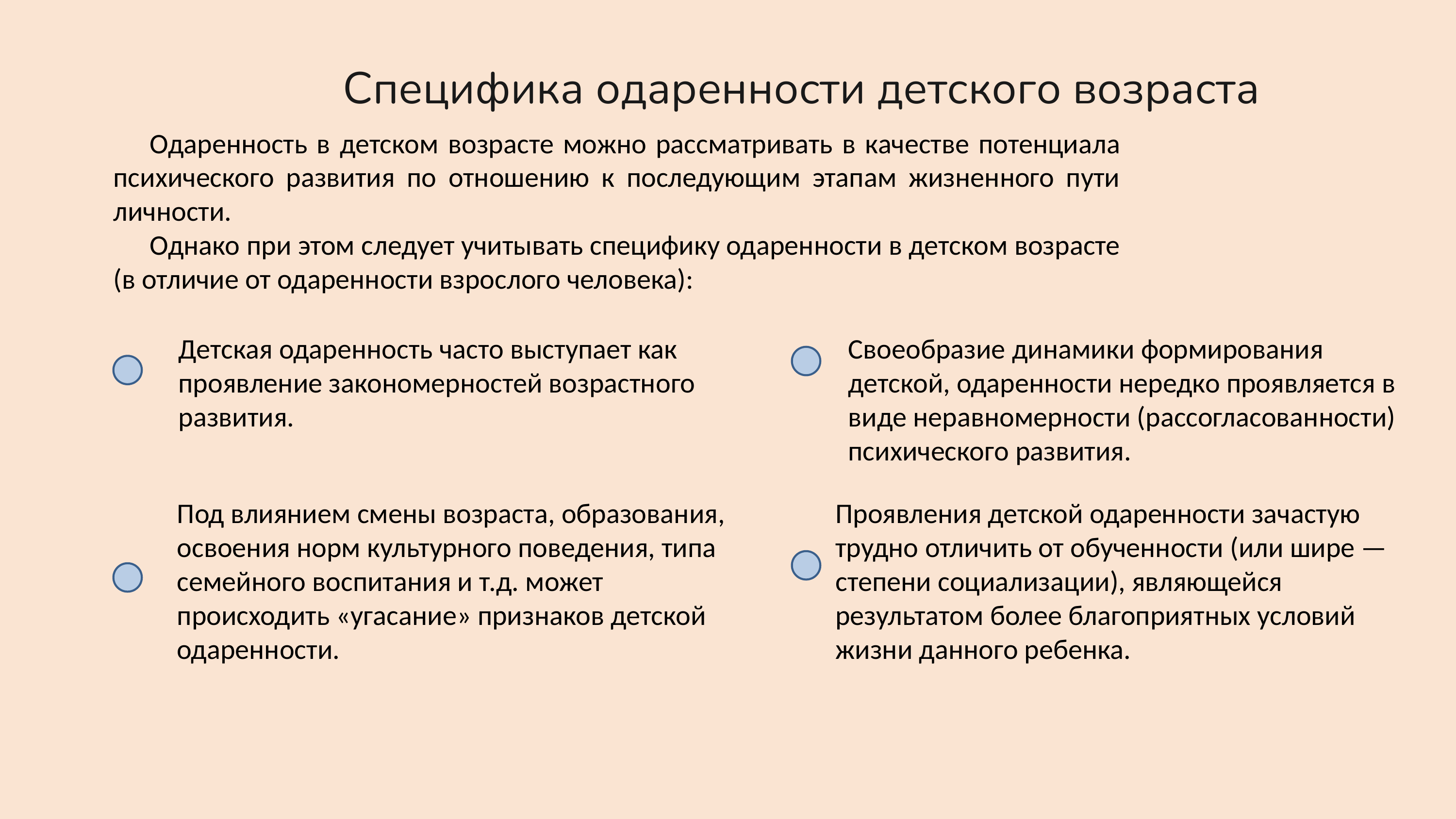

Специфика одаренности детского возраста
Одаренность в детском возрасте можно рассматривать в качестве потенциала психического развития по отношению к последующим этапам жизненного пути личности.
Однако при этом следует учитывать специфику одаренности в детском возрасте (в отличие от одаренности взрослого человека):

Детская одаренность часто выступает как проявление закономерностей возрастного развития.
Своеобразие динамики формирования детской, одаренности нередко проявляется в виде неравномерности (рассогласованности) психического развития.

Под влиянием смены возраста, образования, освоения норм культурного поведения, типа семейного воспитания и т.д. может происходить «угасание» признаков детской одаренности.
Проявления детской одаренности зачастую трудно отличить от обученности (или шире — степени социализации), являющейся результатом более благоприятных условий жизни данного ребенка.